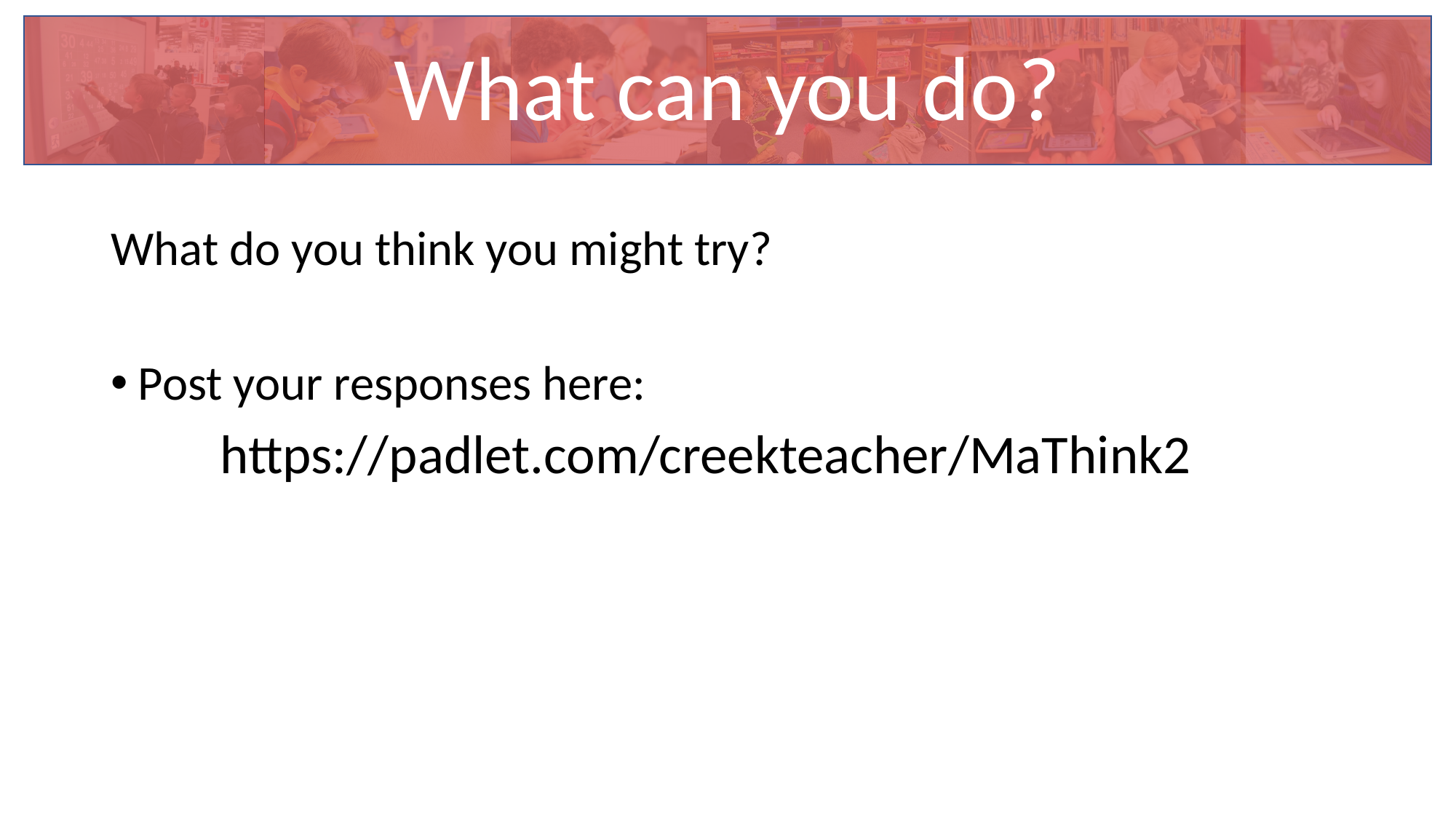

# What can you do?
What do you think you might try?

Post your responses here:
	https://padlet.com/creekteacher/MaThink2